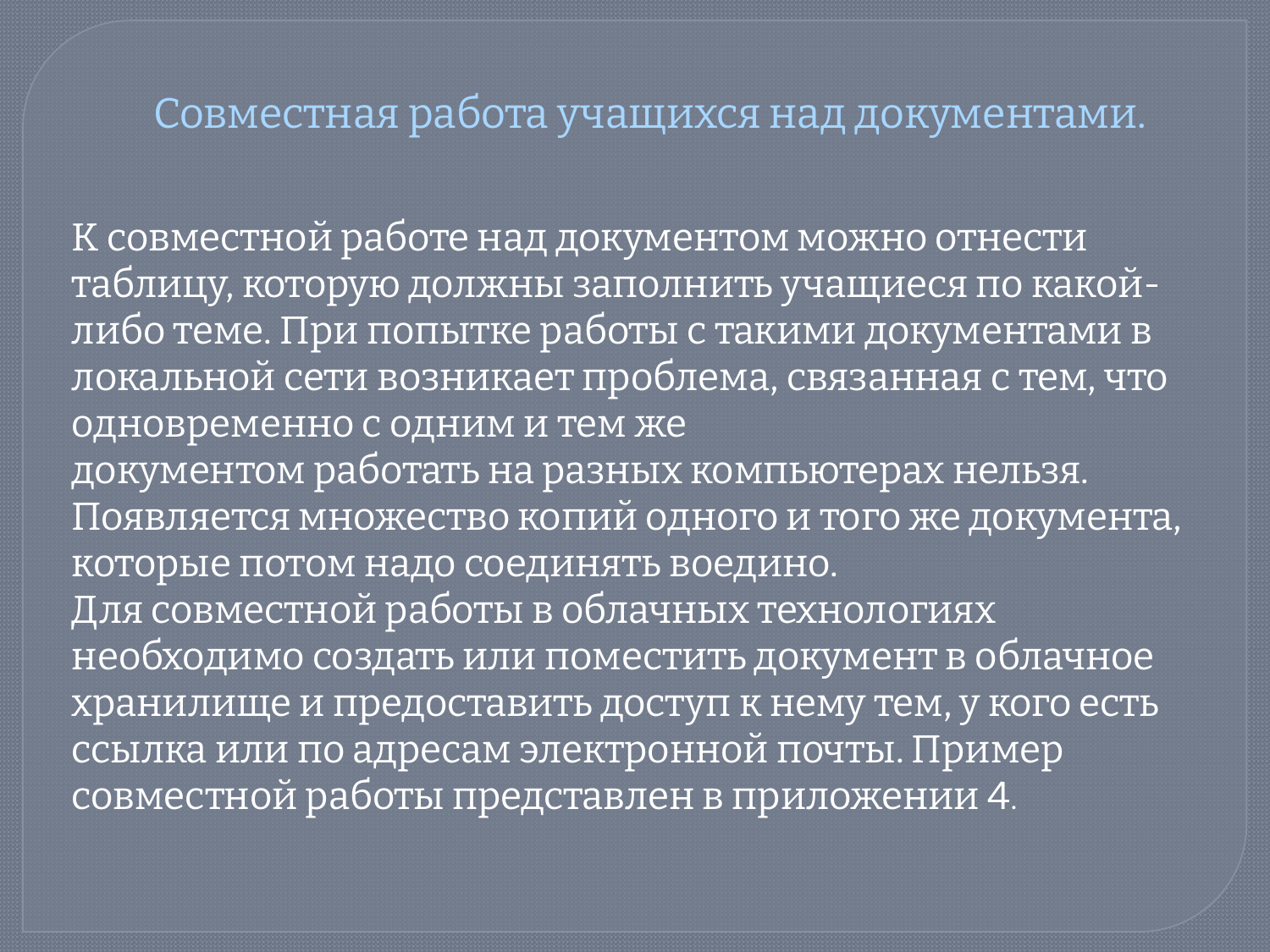

Совместная работа учащихся над документами.

К совместной работе над документом можно отнести таблицу, которую должны заполнить учащиеся по какой-либо теме. При попытке работы с такими документами в локальной сети возникает проблема, связанная с тем, что одновременно с одним и тем же
документом работать на разных компьютерах нельзя. Появляется множество копий одного и того же документа, которые потом надо соединять воедино.
Для совместной работы в облачных технологиях необходимо создать или поместить документ в облачное хранилище и предоставить доступ к нему тем, у кого есть ссылка или по адресам электронной почты. Пример совместной работы представлен в приложении 4.